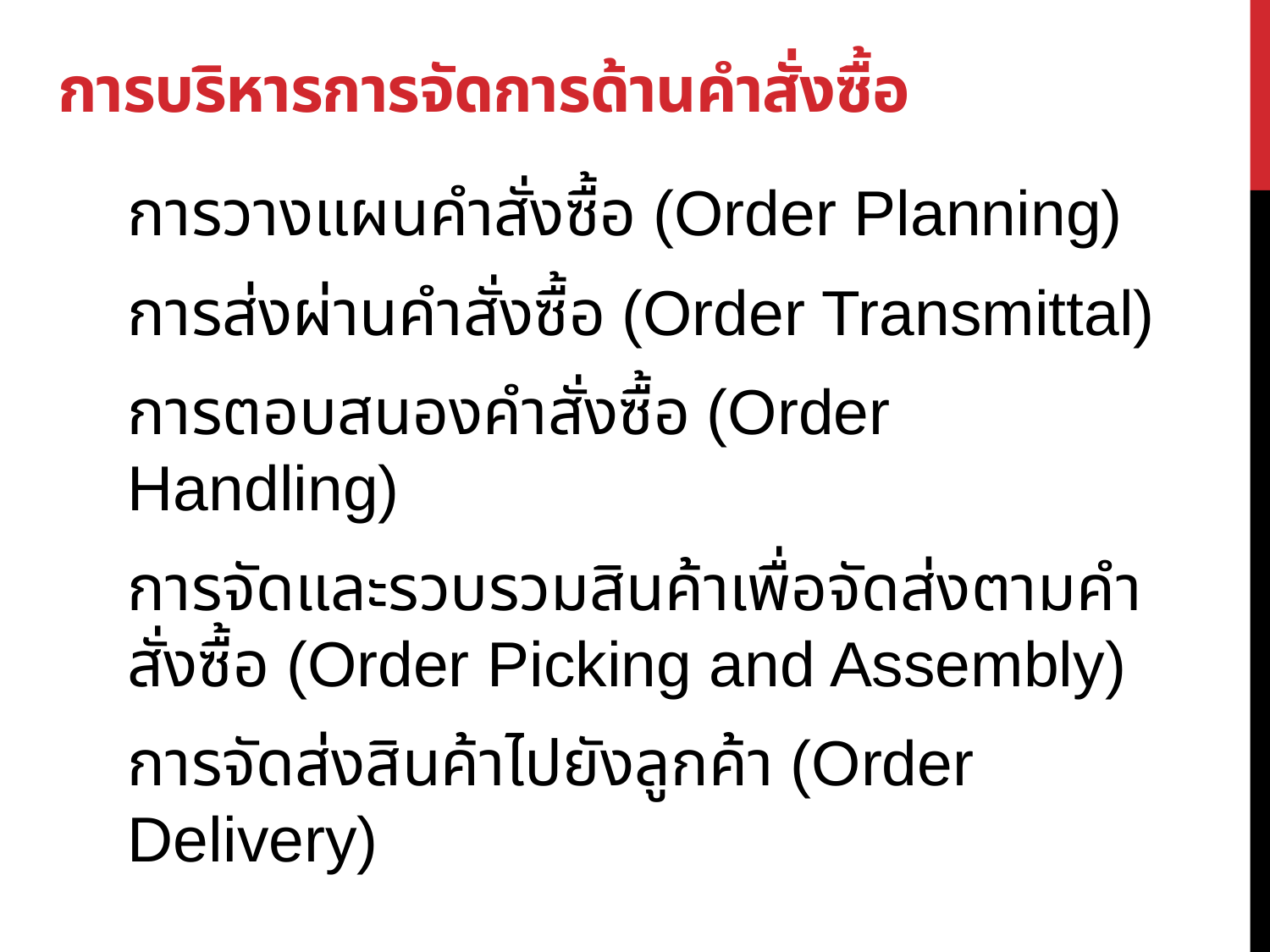

# การบริหารการจัดการด้านคำสั่งซื้อ
การวางแผนคำสั่งซื้อ (Order Planning)
การส่งผ่านคำสั่งซื้อ (Order Transmittal)
การตอบสนองคำสั่งซื้อ (Order Handling)
การจัดและรวบรวมสินค้าเพื่อจัดส่งตามคำสั่งซื้อ (Order Picking and Assembly)
การจัดส่งสินค้าไปยังลูกค้า (Order Delivery)